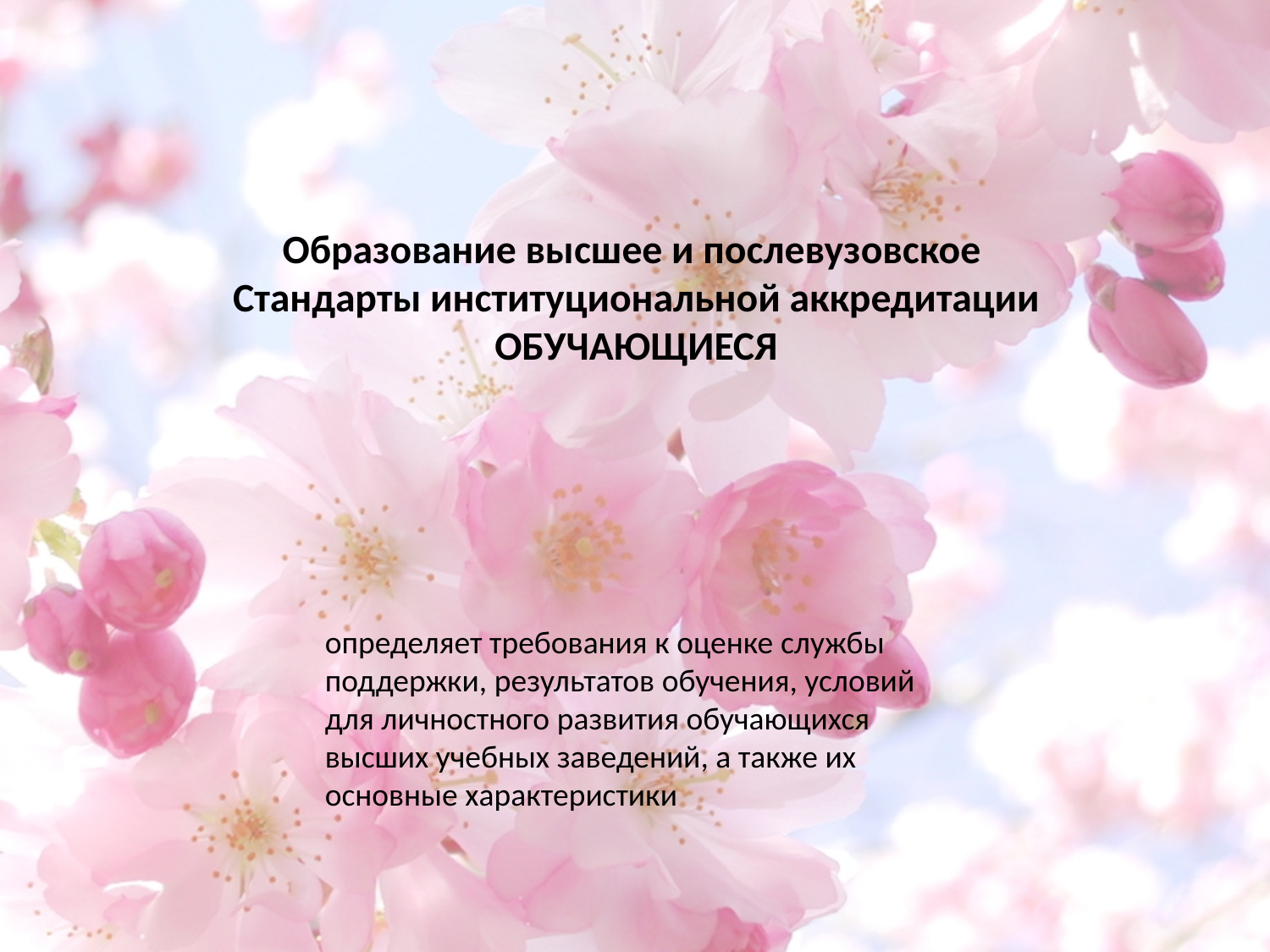

# Образование высшее и послевузовское Стандарты институциональной аккредитации ОБУЧАЮЩИЕСЯ
определяет требования к оценке службы поддержки, результатов обучения, условий для личностного развития обучающихся высших учебных заведений, а также их основные характеристики